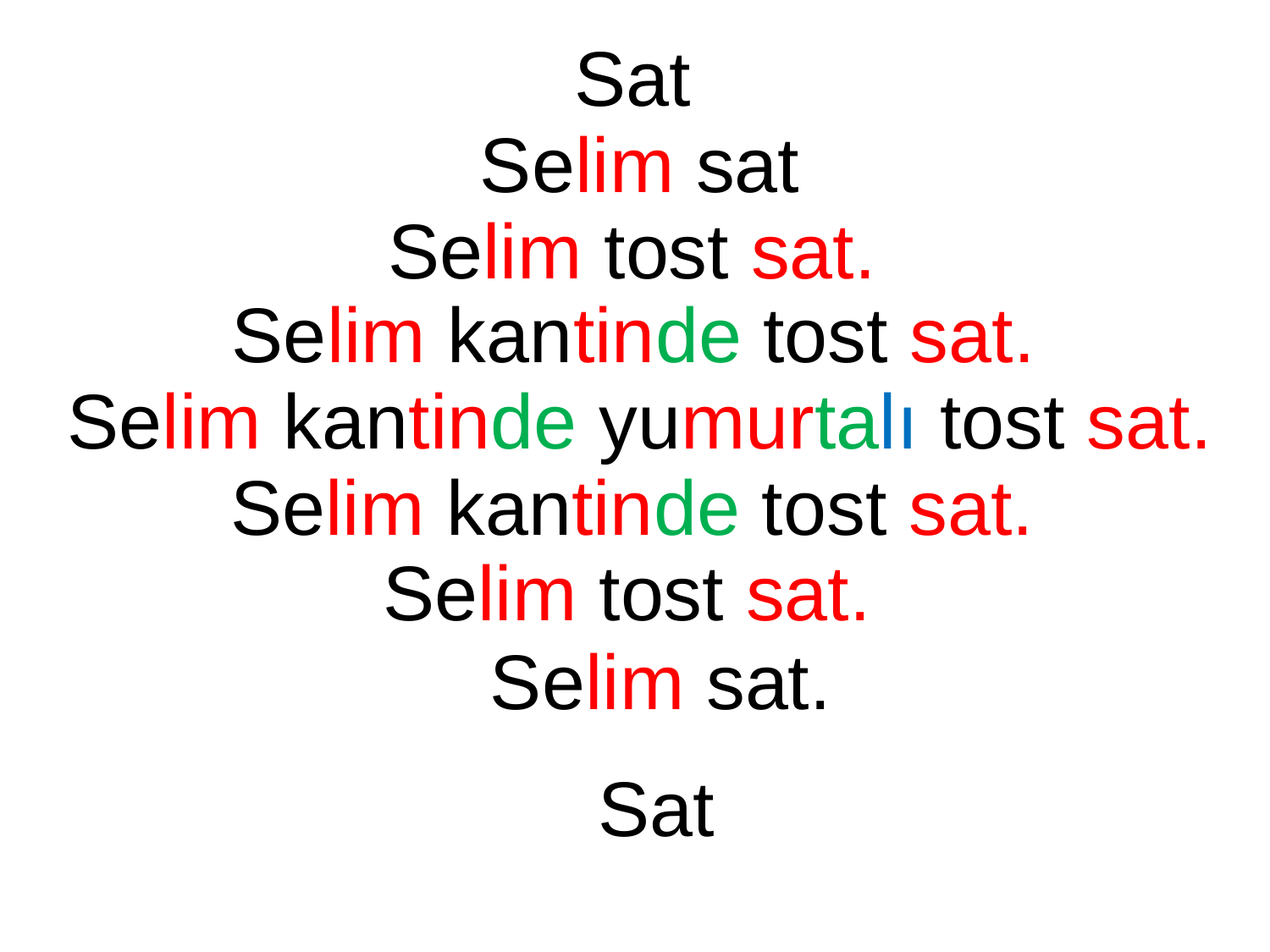

# Sat
Selim sat
Selim tost sat.
Selim kantinde tost sat.
Selim kantinde yumurtalı tost sat.
Selim kantinde tost sat.
Selim tost sat.
Selim sat.
Sat